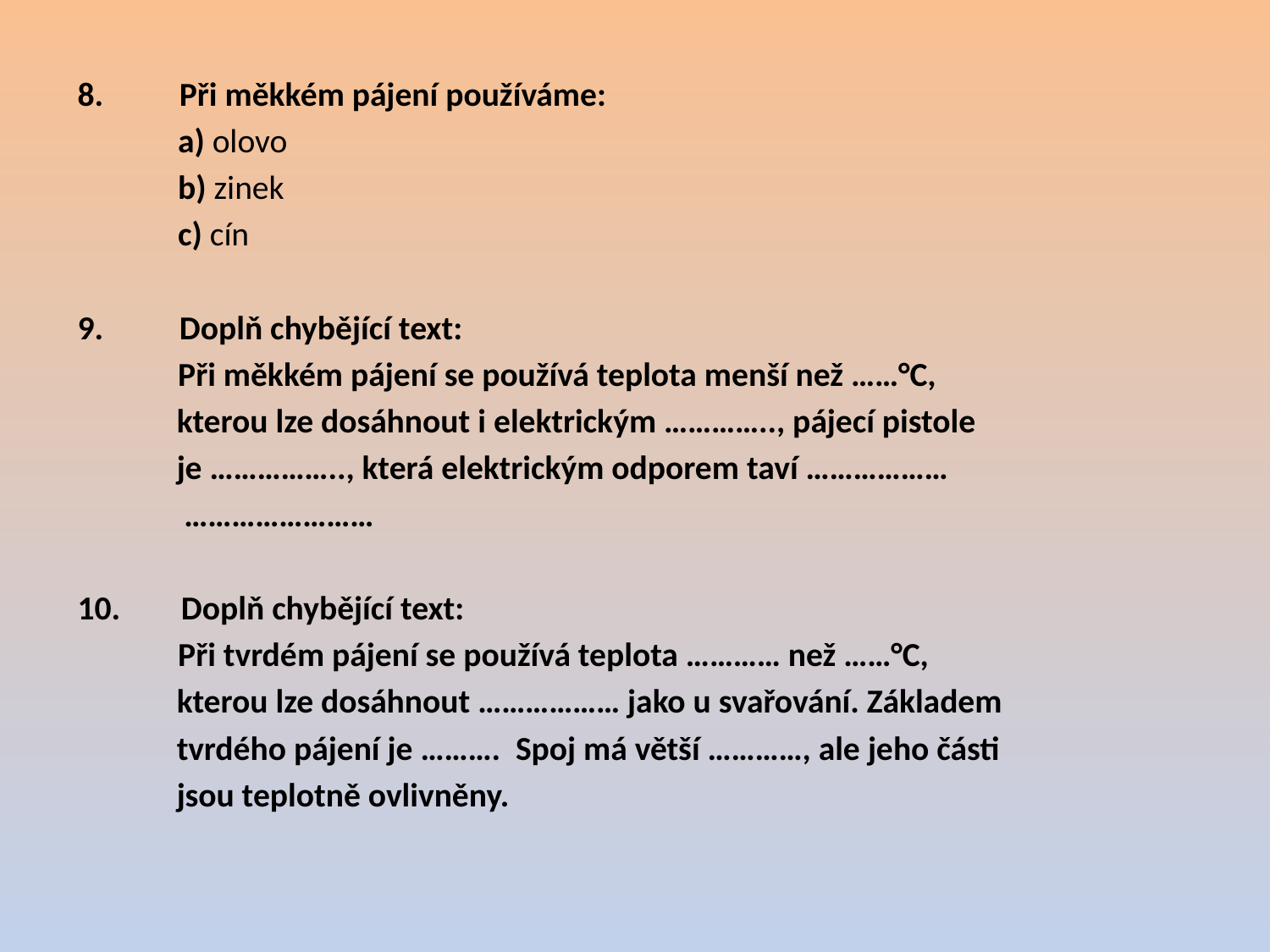

8.          Při měkkém pájení používáme:
	a) olovo
	b) zinek
	c) cín

9.          Doplň chybějící text:
	Při měkkém pájení se používá teplota menší než ……°C,
             kterou lze dosáhnout i elektrickým ………….., pájecí pistole
             je …………….., která elektrickým odporem taví ………………
              ……………………

10.        Doplň chybějící text:
	Při tvrdém pájení se používá teplota ………… než ……°C,
             kterou lze dosáhnout ……………… jako u svařování. Základem
             tvrdého pájení je ……….  Spoj má větší …………, ale jeho části
             jsou teplotně ovlivněny.